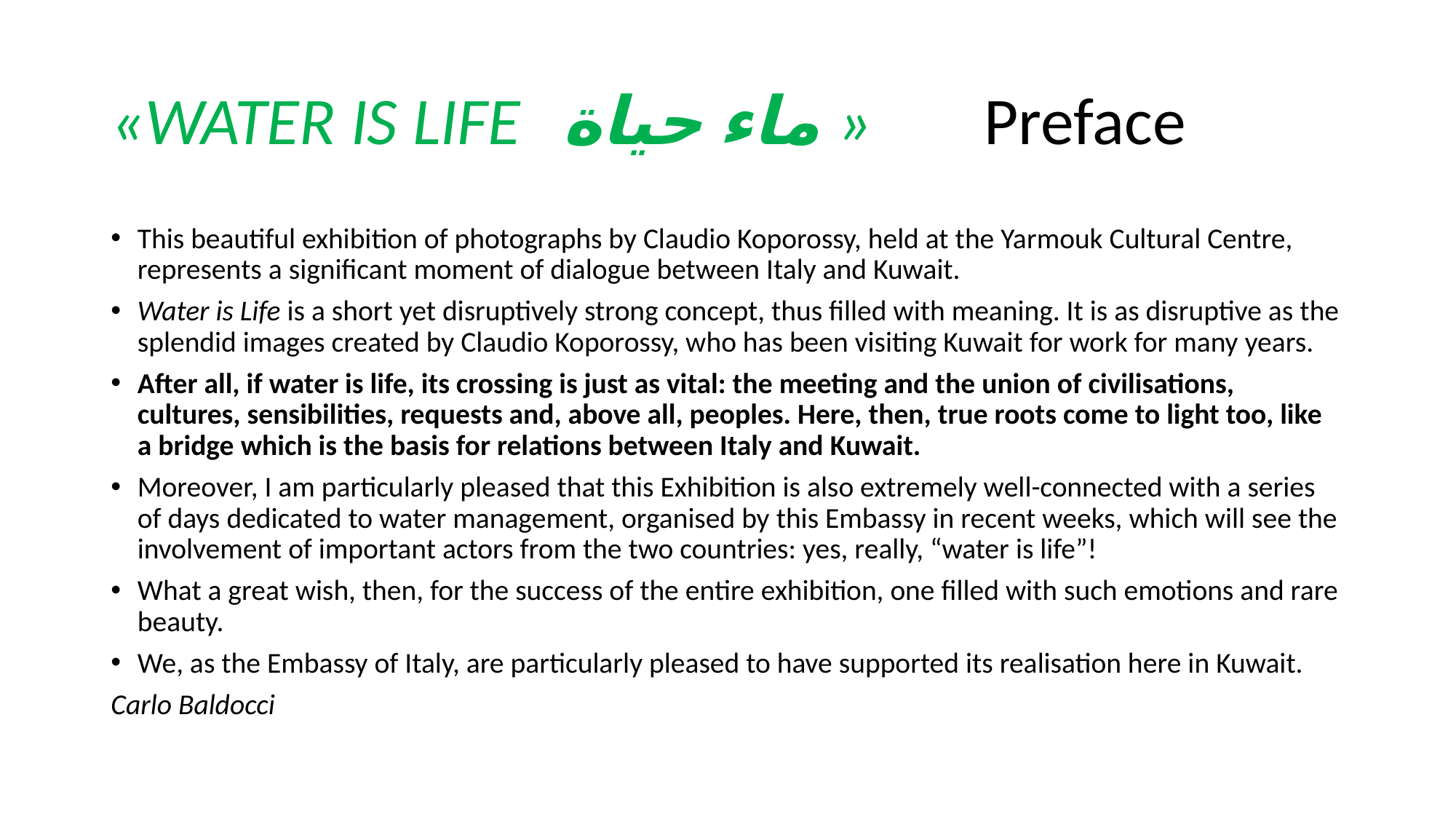

# «WATER IS LIFE	 ماء حياة » 	Preface
This beautiful exhibition of photographs by Claudio Koporossy, held at the Yarmouk Cultural Centre, represents a significant moment of dialogue between Italy and Kuwait.
Water is Life is a short yet disruptively strong concept, thus filled with meaning. It is as disruptive as the splendid images created by Claudio Koporossy, who has been visiting Kuwait for work for many years.
After all, if water is life, its crossing is just as vital: the meeting and the union of civilisations, cultures, sensibilities, requests and, above all, peoples. Here, then, true roots come to light too, like a bridge which is the basis for relations between Italy and Kuwait.
Moreover, I am particularly pleased that this Exhibition is also extremely well-connected with a series of days dedicated to water management, organised by this Embassy in recent weeks, which will see the involvement of important actors from the two countries: yes, really, “water is life”!
What a great wish, then, for the success of the entire exhibition, one filled with such emotions and rare beauty.
We, as the Embassy of Italy, are particularly pleased to have supported its realisation here in Kuwait.
Carlo Baldocci